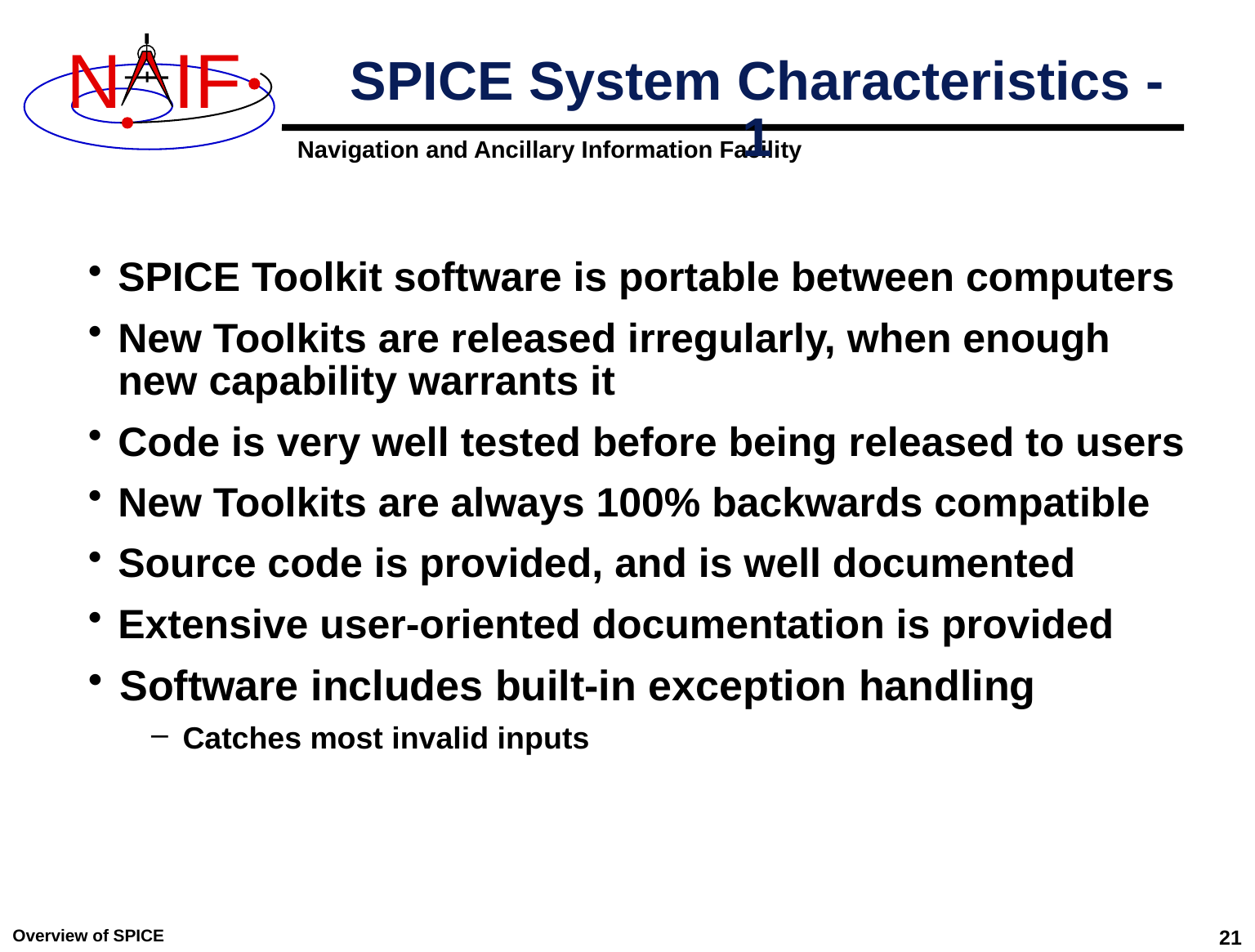

# SPICE System Characteristics - 1

SPICE Toolkit software is portable between computers
New Toolkits are released irregularly, when enough new capability warrants it
Code is very well tested before being released to users
New Toolkits are always 100% backwards compatible
Source code is provided, and is well documented
Extensive user-oriented documentation is provided
Software includes built-in exception handling
Catches most invalid inputs

Overview of SPICE
21